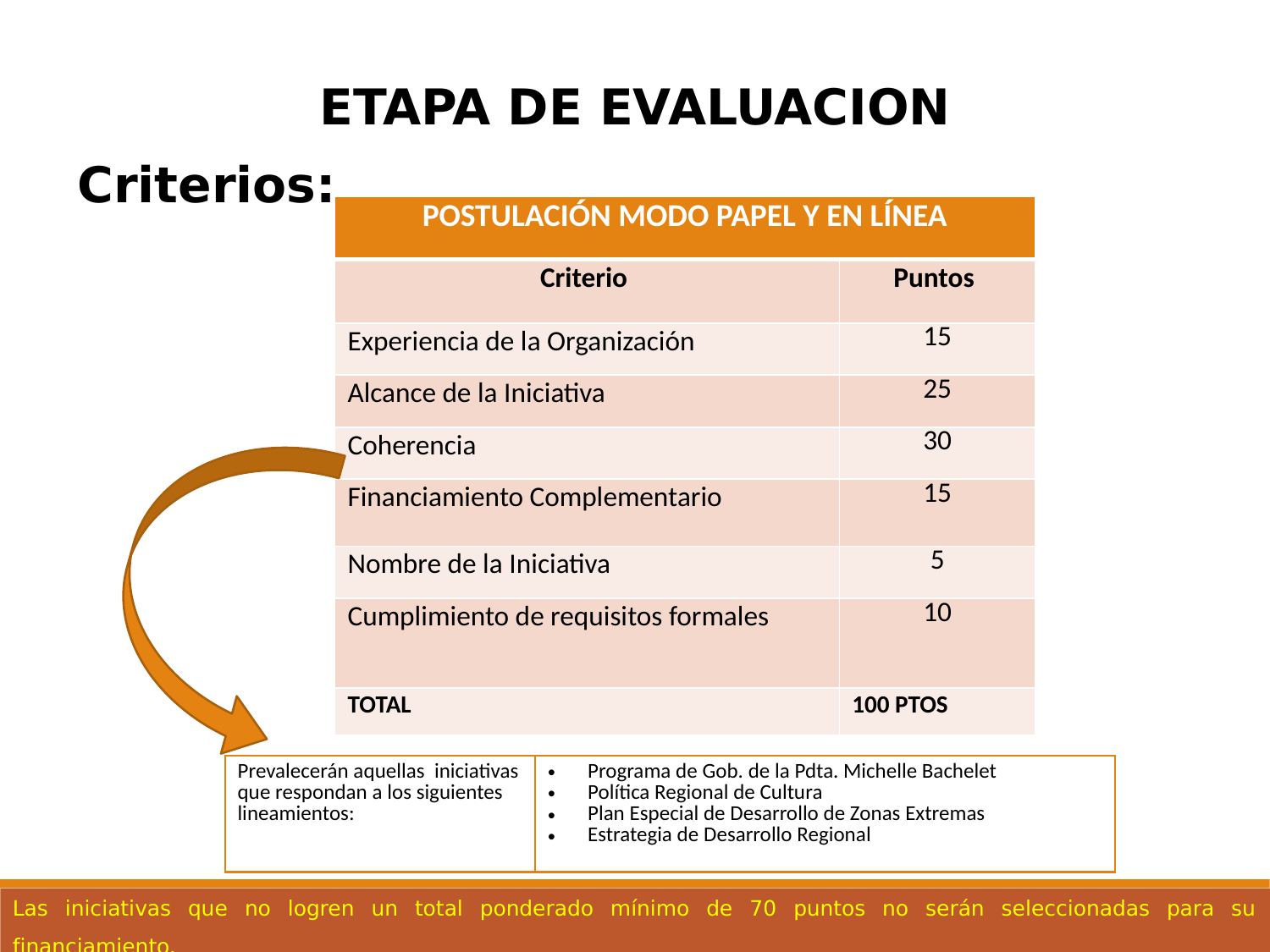

ETAPA DE EVALUACION
Criterios:

| POSTULACIÓN MODO PAPEL Y EN LÍNEA |  |
| --- | --- |
| Criterio | Puntos |
| Experiencia de la Organización | 15 |
| Alcance de la Iniciativa | 25 |
| Coherencia | 30 |
| Financiamiento Complementario | 15 |
| Nombre de la Iniciativa | 5 |
| Cumplimiento de requisitos formales | 10 |
| TOTAL | 100 PTOS |

| Prevalecerán aquellas iniciativas que respondan a los siguientes lineamientos: | Programa de Gob. de la Pdta. Michelle Bachelet Política Regional de Cultura Plan Especial de Desarrollo de Zonas Extremas Estrategia de Desarrollo Regional |
| --- | --- |
Las iniciativas que no logren un total ponderado mínimo de 70 puntos no serán seleccionadas para su financiamiento.